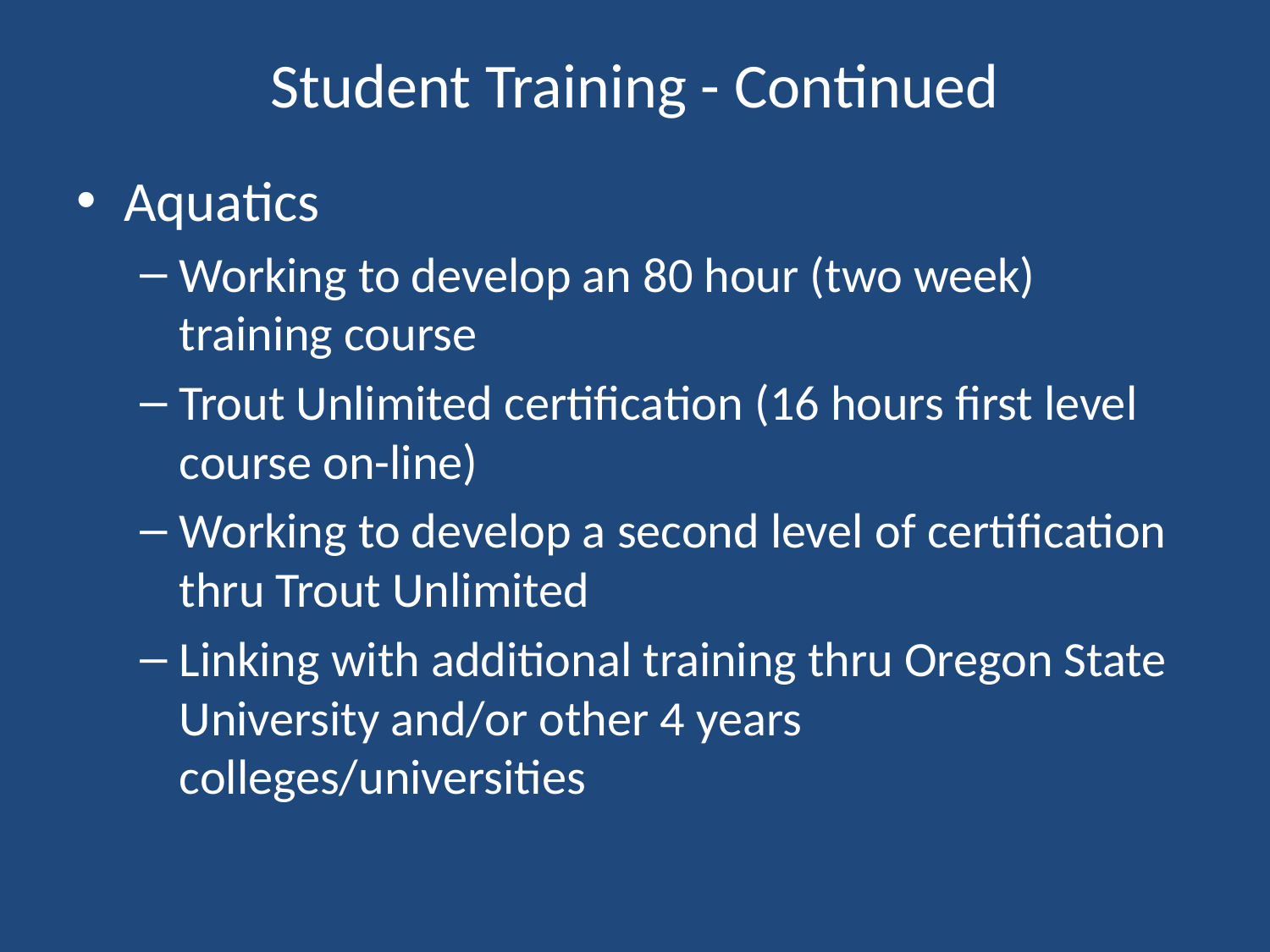

# Student Training - Continued
Aquatics
Working to develop an 80 hour (two week) training course
Trout Unlimited certification (16 hours first level course on-line)
Working to develop a second level of certification thru Trout Unlimited
Linking with additional training thru Oregon State University and/or other 4 years colleges/universities